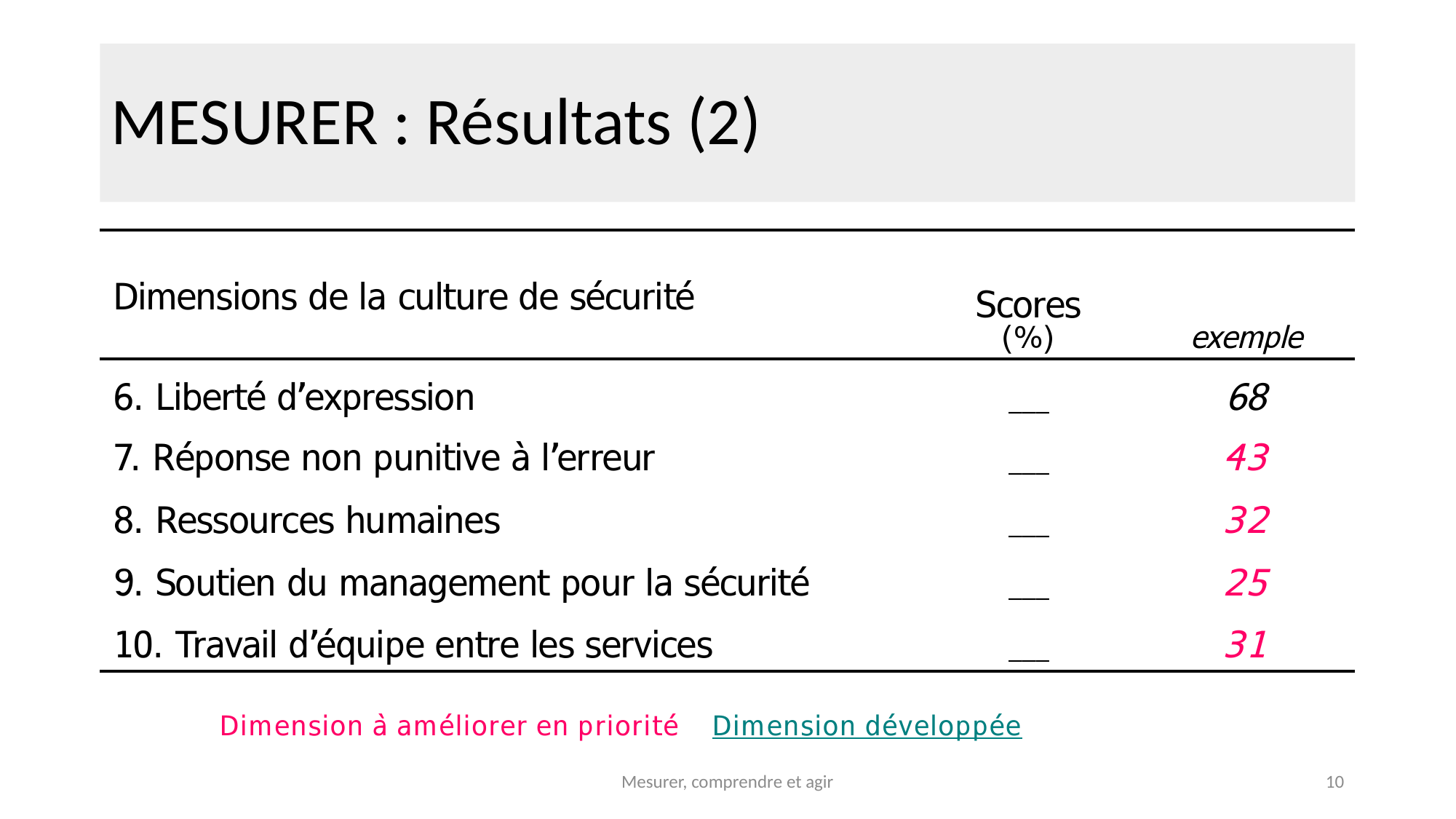

# MESURER : Résultats (2)

| Dimensions de la culture de sécurité | Scores (%) | exemple |
| --- | --- | --- |
| 6. Liberté d’expression | \_\_\_ | 68 |
| 7. Réponse non punitive à l’erreur | \_\_\_ | 43 |
| 8. Ressources humaines | \_\_\_ | 32 |
| 9. Soutien du management pour la sécurité | \_\_\_ | 25 |
| 10. Travail d’équipe entre les services | \_\_\_ | 31 |
Dimension à améliorer en priorité    Dimension développée
Mesurer, comprendre et agir
10